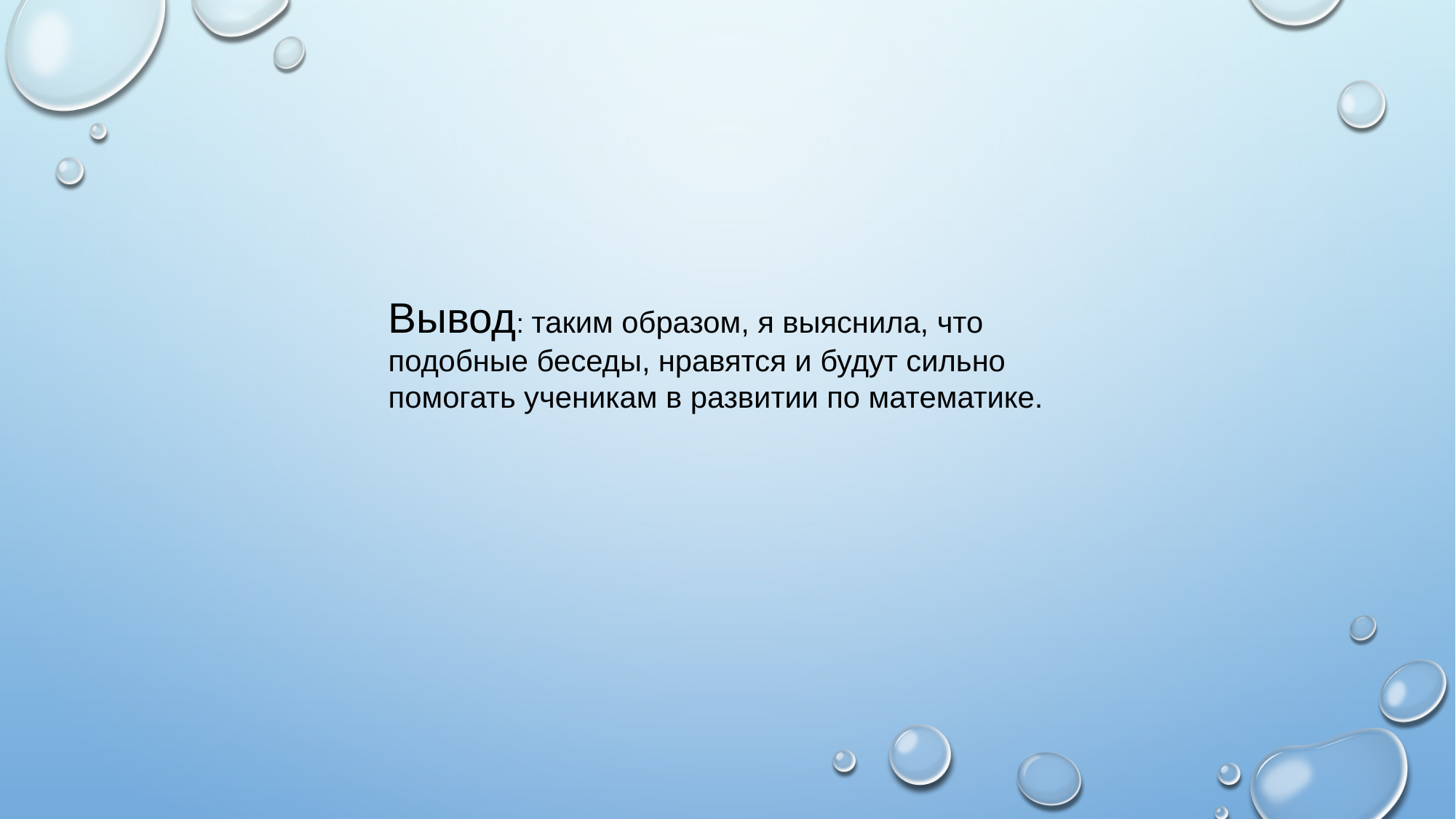

Вывод: таким образом, я выяснила, что подобные беседы, нравятся и будут сильно помогать ученикам в развитии по математике.